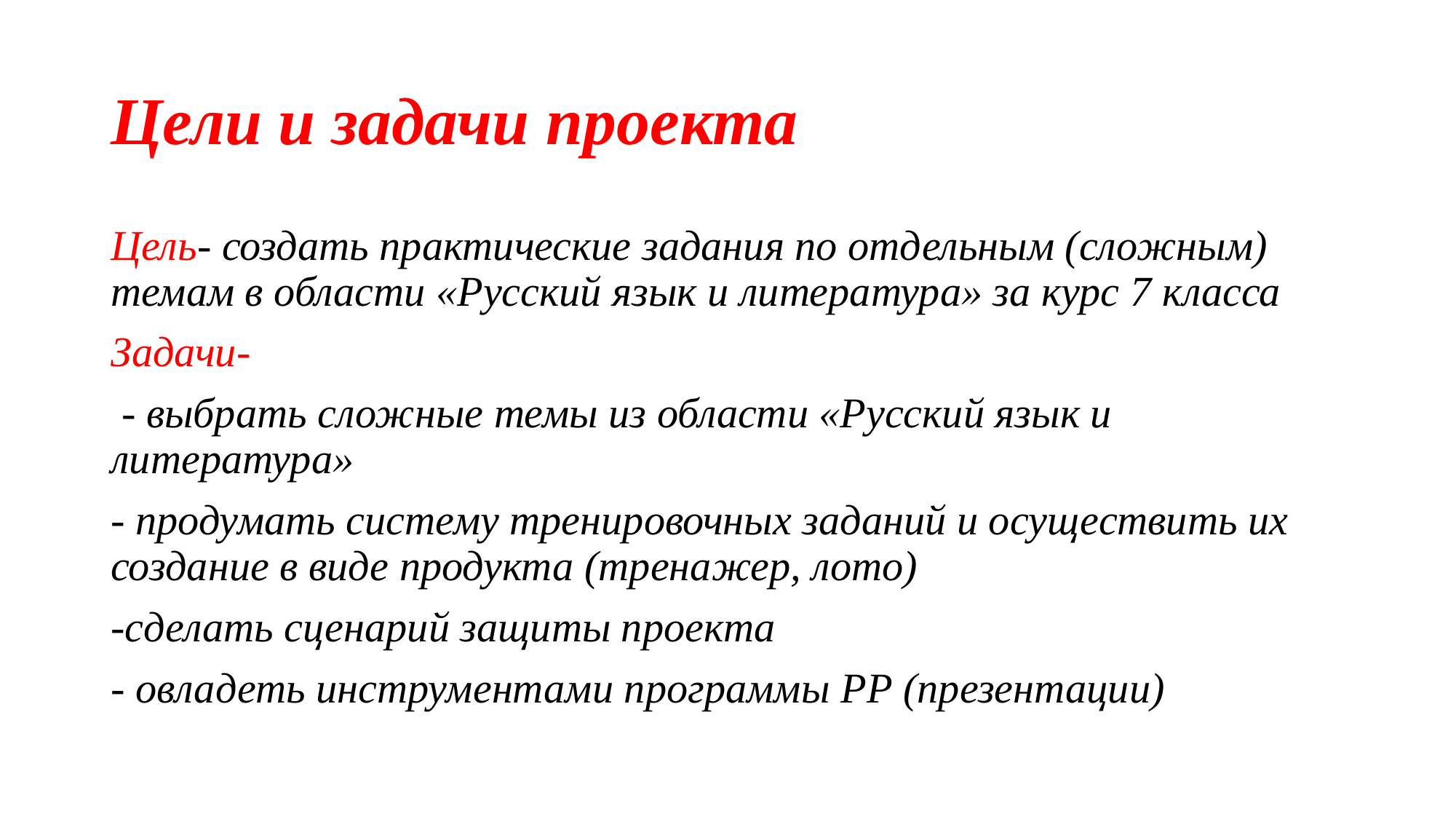

# Цели и задачи проекта
Цель- создать практические задания по отдельным (сложным) темам в области «Русский язык и литература» за курс 7 класса
Задачи-
 - выбрать сложные темы из области «Русский язык и литература»
- продумать систему тренировочных заданий и осуществить их создание в виде продукта (тренажер, лото)
-сделать сценарий защиты проекта
- овладеть инструментами программы PP (презентации)